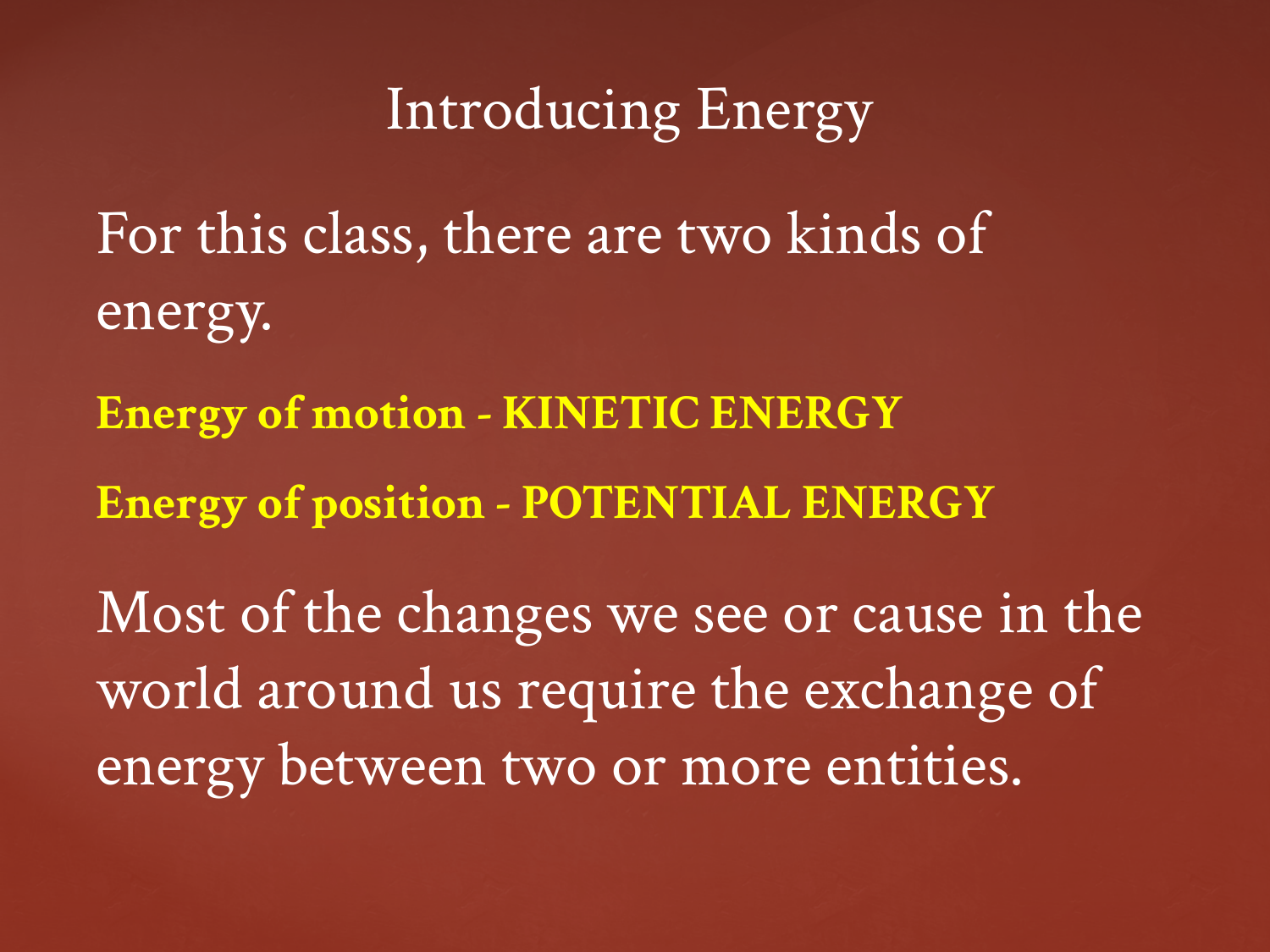

# Introducing Energy
For this class, there are two kinds of energy.
Energy of motion - KINETIC ENERGY
Energy of position - POTENTIAL ENERGY
Most of the changes we see or cause in the world around us require the exchange of energy between two or more entities.